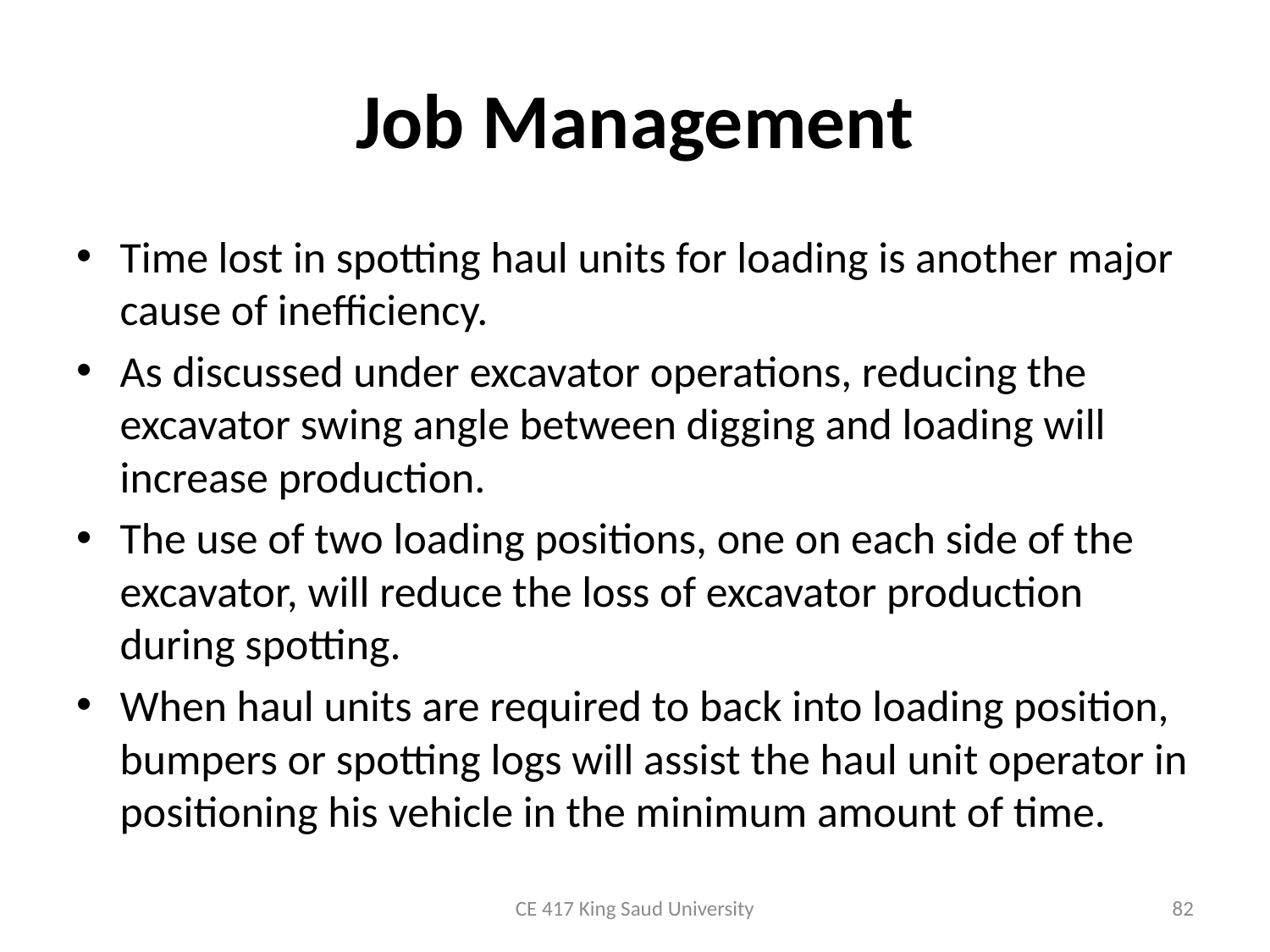

# Job Management
Time lost in spotting haul units for loading is another major cause of inefficiency.
As discussed under excavator operations, reducing the excavator swing angle between digging and loading will increase production.
The use of two loading positions, one on each side of the excavator, will reduce the loss of excavator production during spotting.
When haul units are required to back into loading position, bumpers or spotting logs will assist the haul unit operator in positioning his vehicle in the minimum amount of time.
CE 417 King Saud University
82